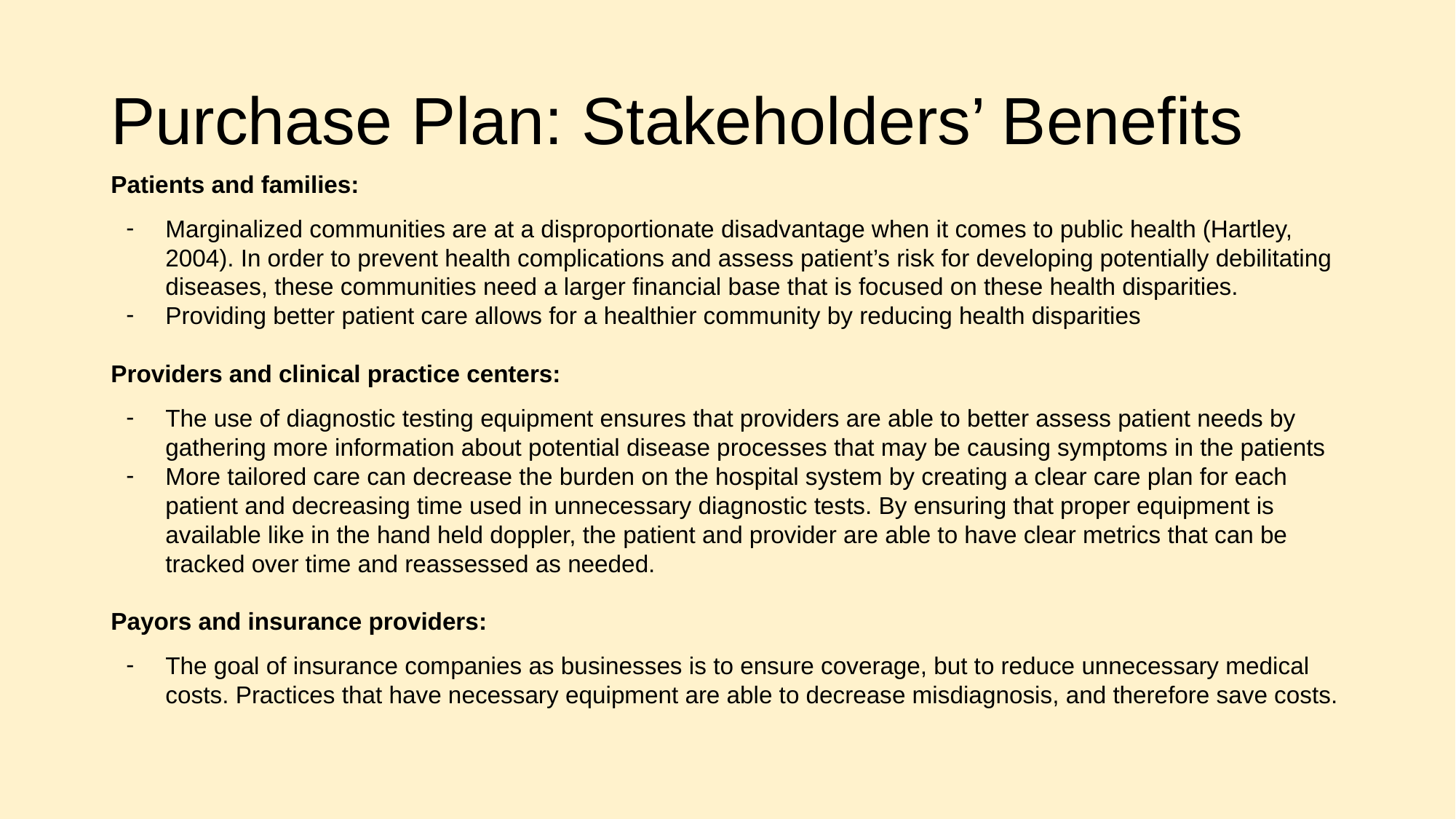

# Purchase Plan: Stakeholders’ Benefits
Patients and families:
Marginalized communities are at a disproportionate disadvantage when it comes to public health (Hartley, 2004). In order to prevent health complications and assess patient’s risk for developing potentially debilitating diseases, these communities need a larger financial base that is focused on these health disparities.
Providing better patient care allows for a healthier community by reducing health disparities

Providers and clinical practice centers:
The use of diagnostic testing equipment ensures that providers are able to better assess patient needs by gathering more information about potential disease processes that may be causing symptoms in the patients
More tailored care can decrease the burden on the hospital system by creating a clear care plan for each patient and decreasing time used in unnecessary diagnostic tests. By ensuring that proper equipment is available like in the hand held doppler, the patient and provider are able to have clear metrics that can be tracked over time and reassessed as needed.

Payors and insurance providers:
The goal of insurance companies as businesses is to ensure coverage, but to reduce unnecessary medical costs. Practices that have necessary equipment are able to decrease misdiagnosis, and therefore save costs.